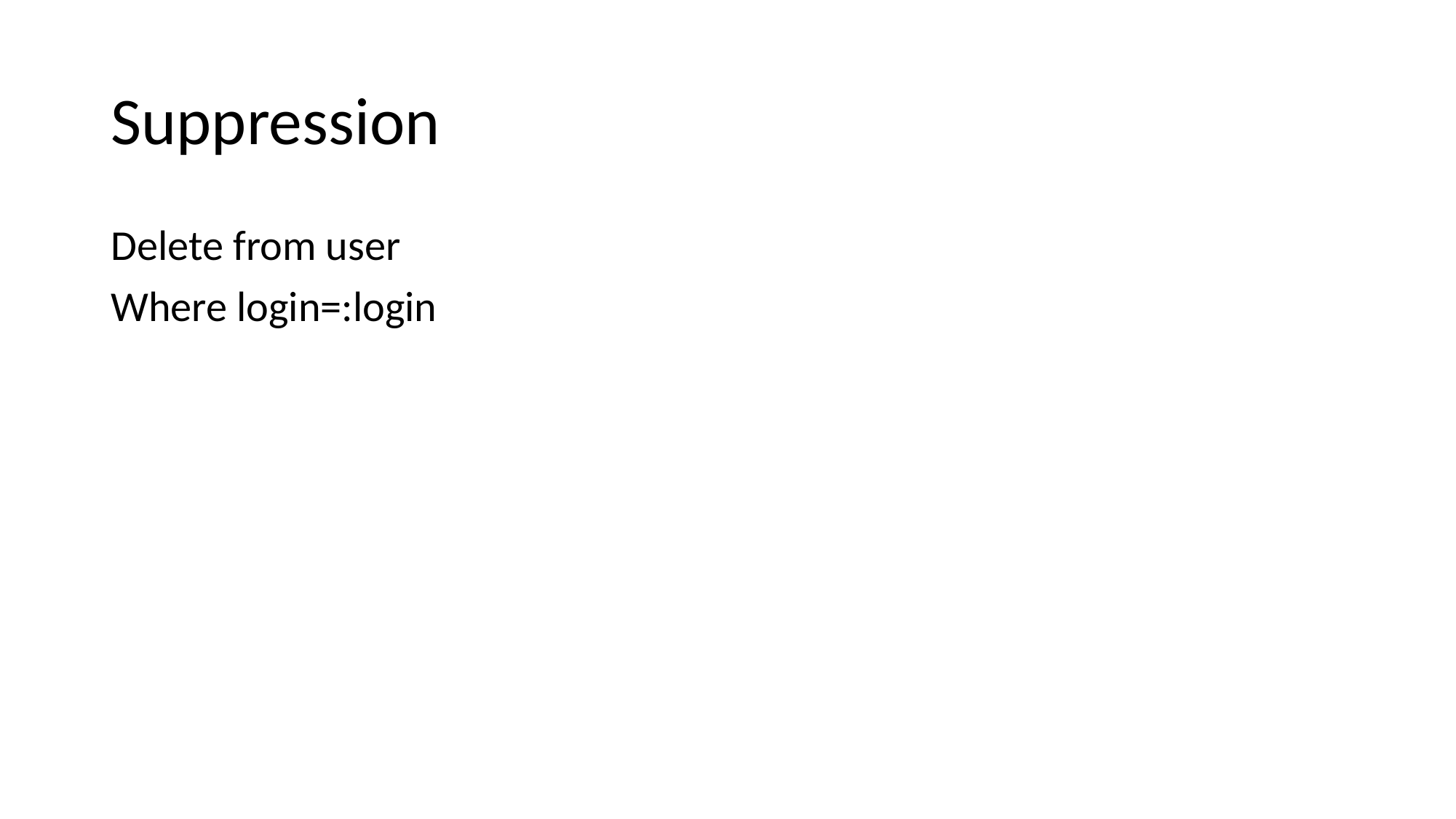

# Suppression
Delete from user
Where login=:login